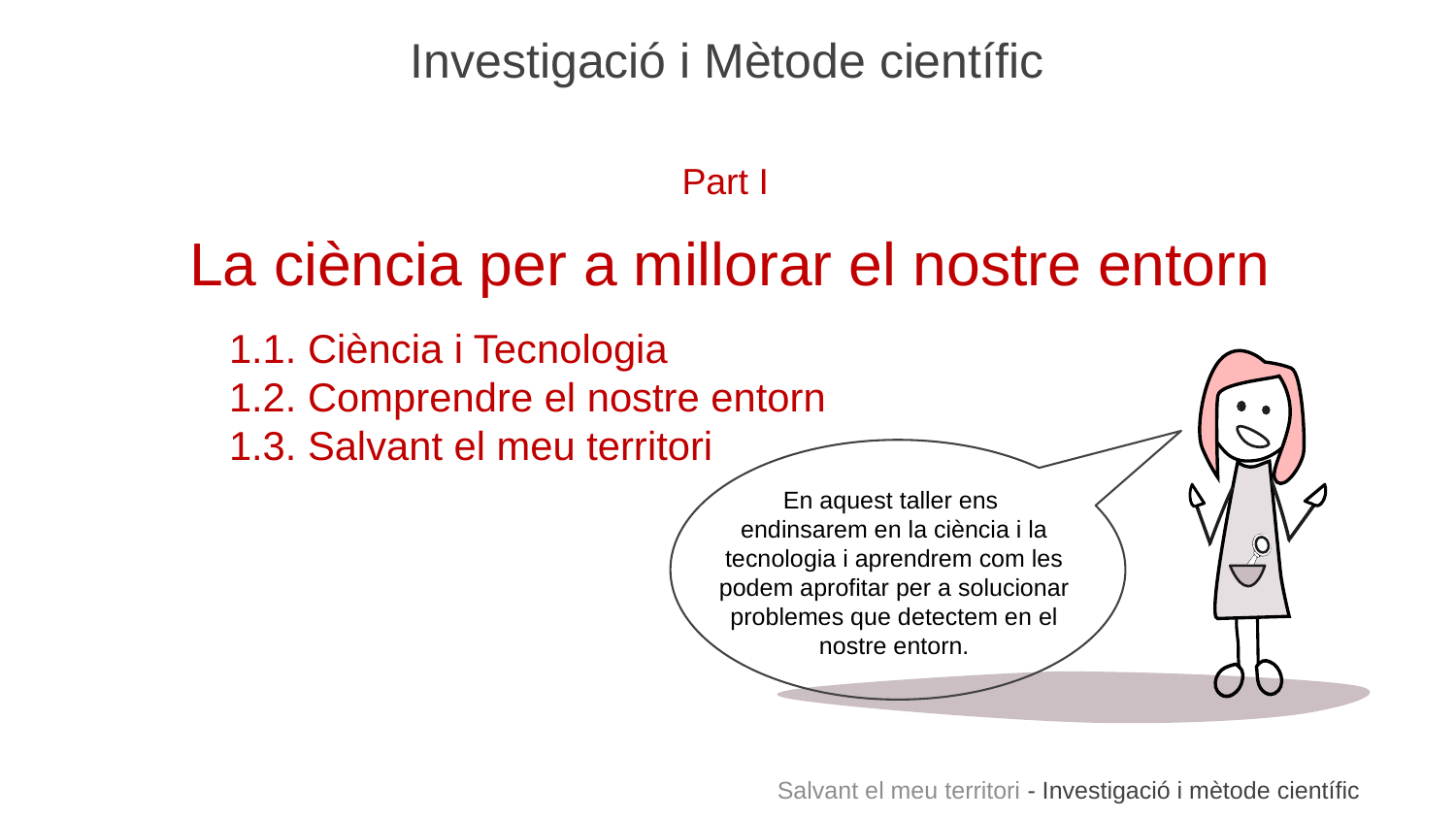

# Investigació i Mètode científic
Part I
La ciència per a millorar el nostre entorn
1.1. Ciència i Tecnologia
1.2. Comprendre el nostre entorn
1.3. Salvant el meu territori

En aquest taller ens
endinsarem en la ciència i la tecnologia i aprendrem com les podem aprofitar per a solucionar problemes que detectem en el nostre entorn.

Salvant el meu territori - Investigació i mètode científic